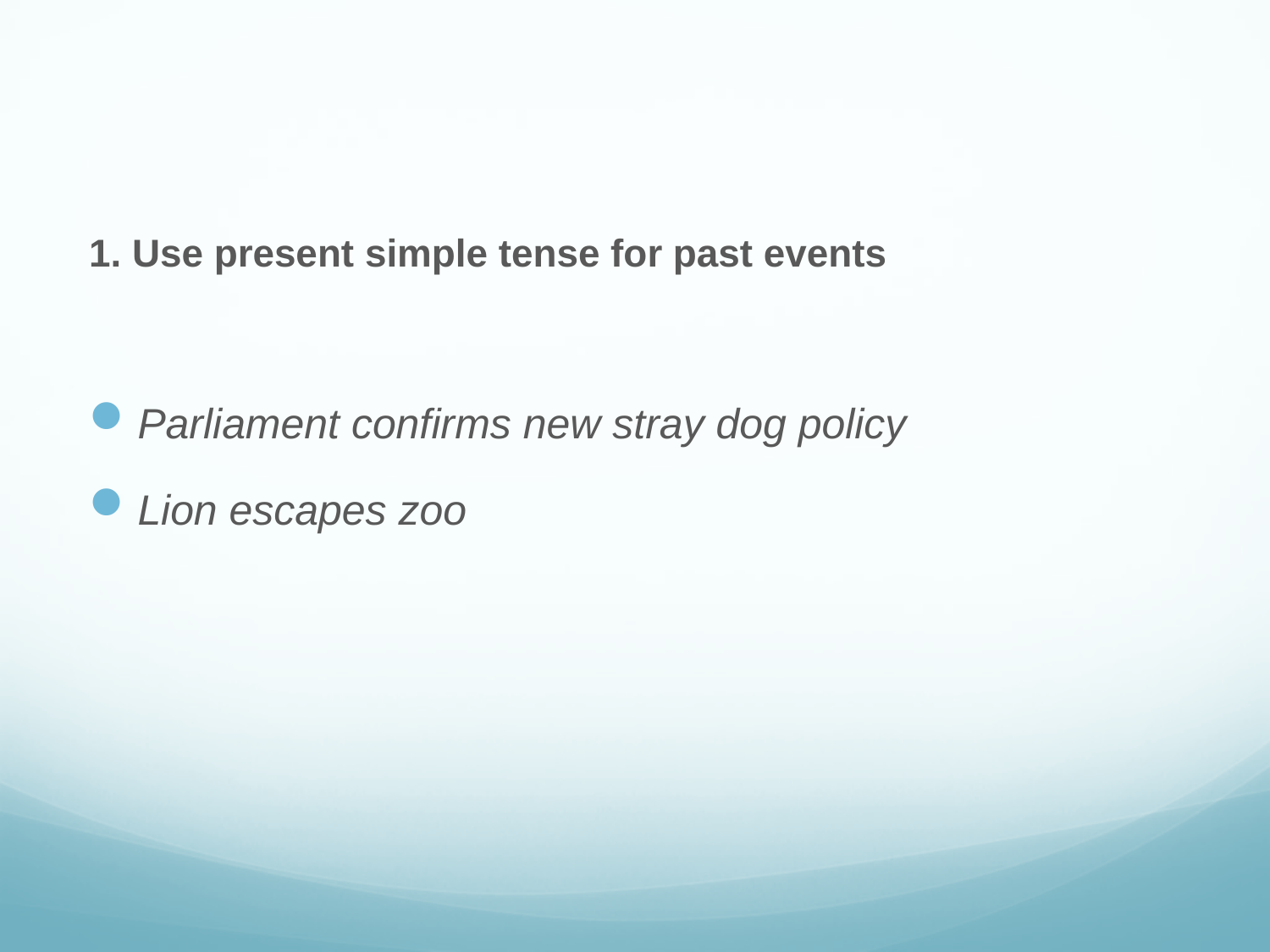

1. Use present simple tense for past events

Parliament confirms new stray dog policy
Lion escapes zoo